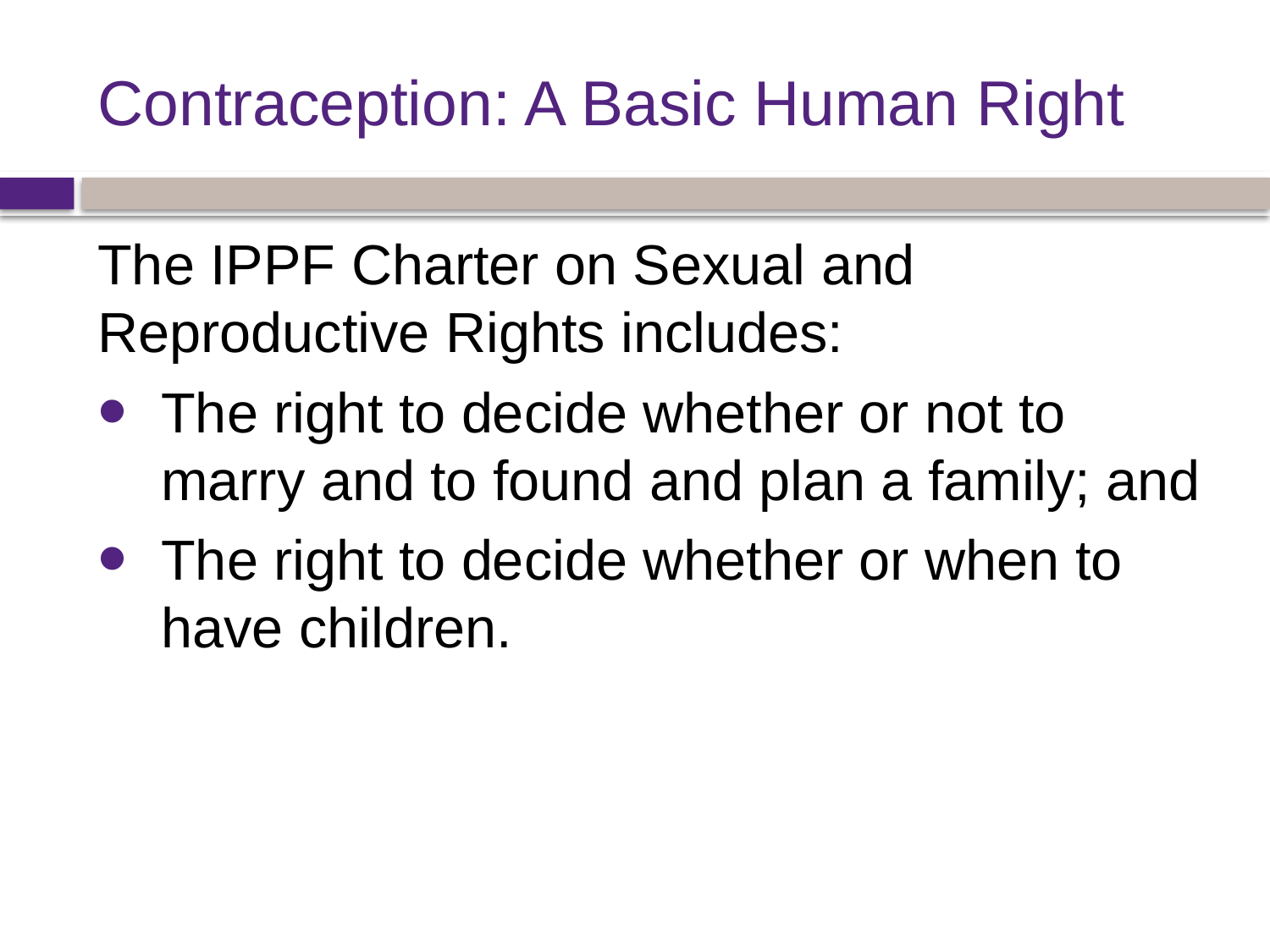

# Contraception: A Basic Human Right
The IPPF Charter on Sexual and Reproductive Rights includes:
The right to decide whether or not to marry and to found and plan a family; and
The right to decide whether or when to have children.